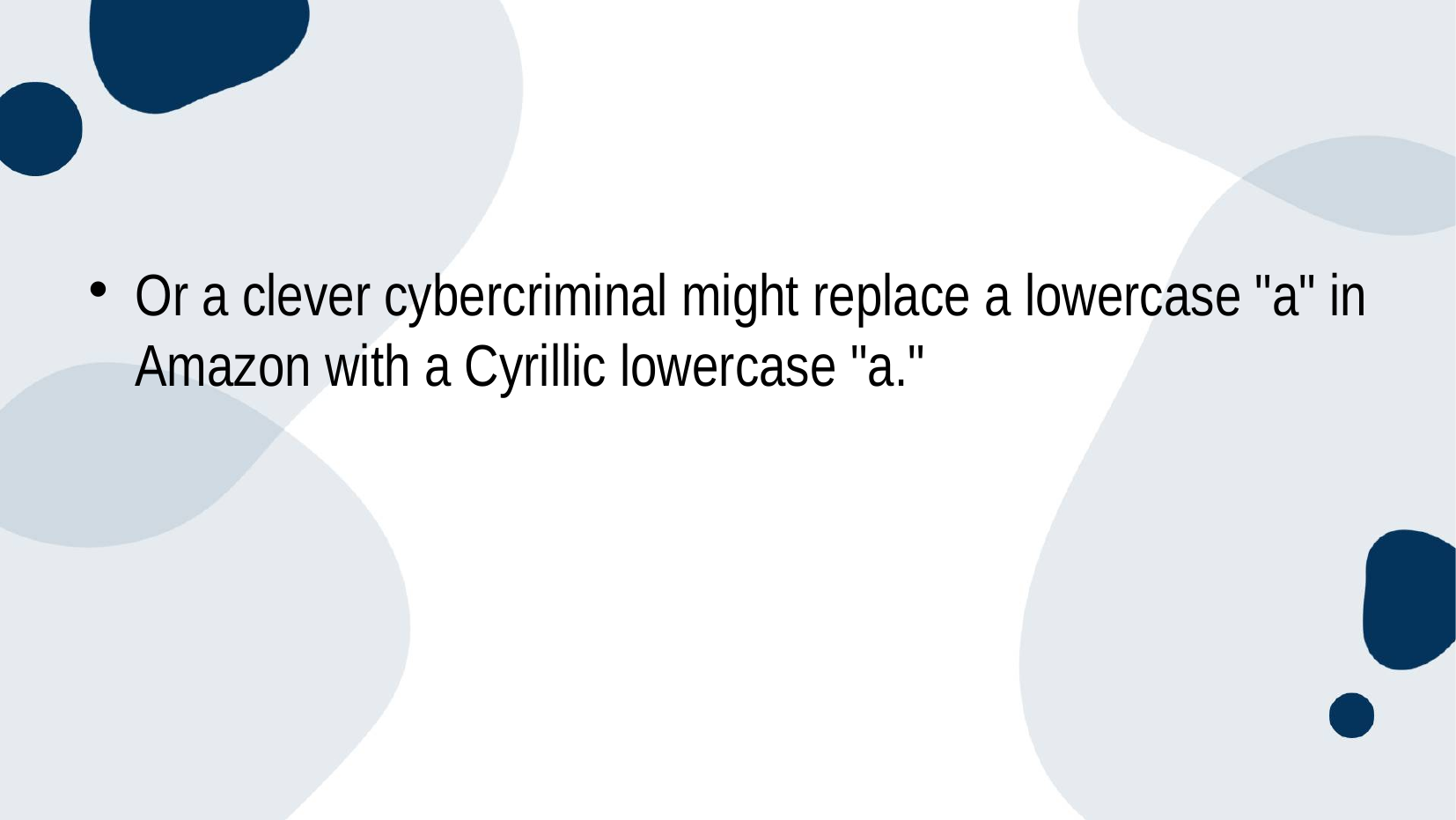

#
Or a clever cybercriminal might replace a lowercase "a" in Amazon with a Cyrillic lowercase "a."